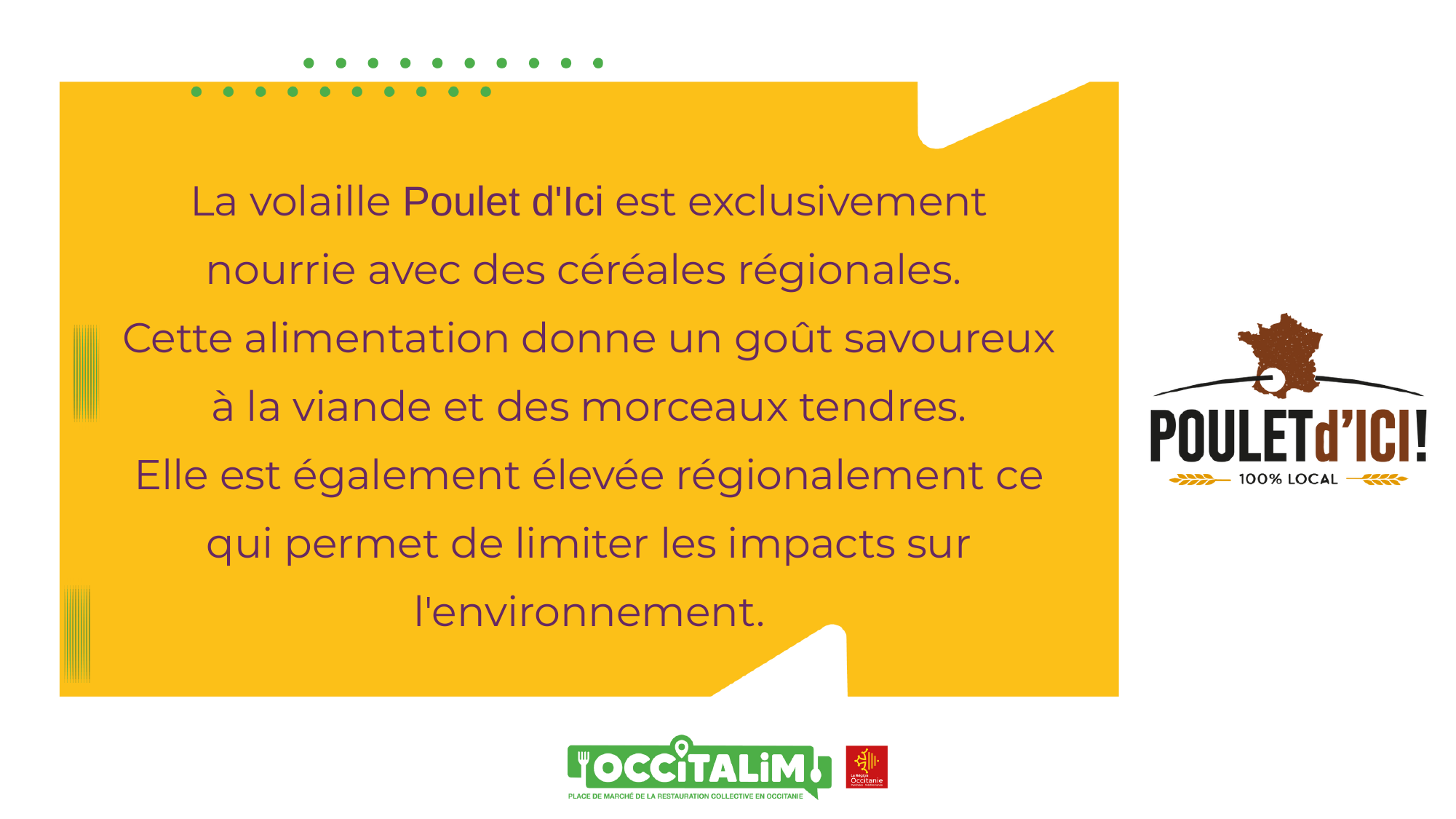

La volaille Poulet d'Ici est exclusivement nourrie avec des céréales régionales.
Cette alimentation donne un goût savoureux à la viande et des morceaux tendres.
Elle est également élevée régionalement ce qui permet de limiter les impacts sur l'environnement.